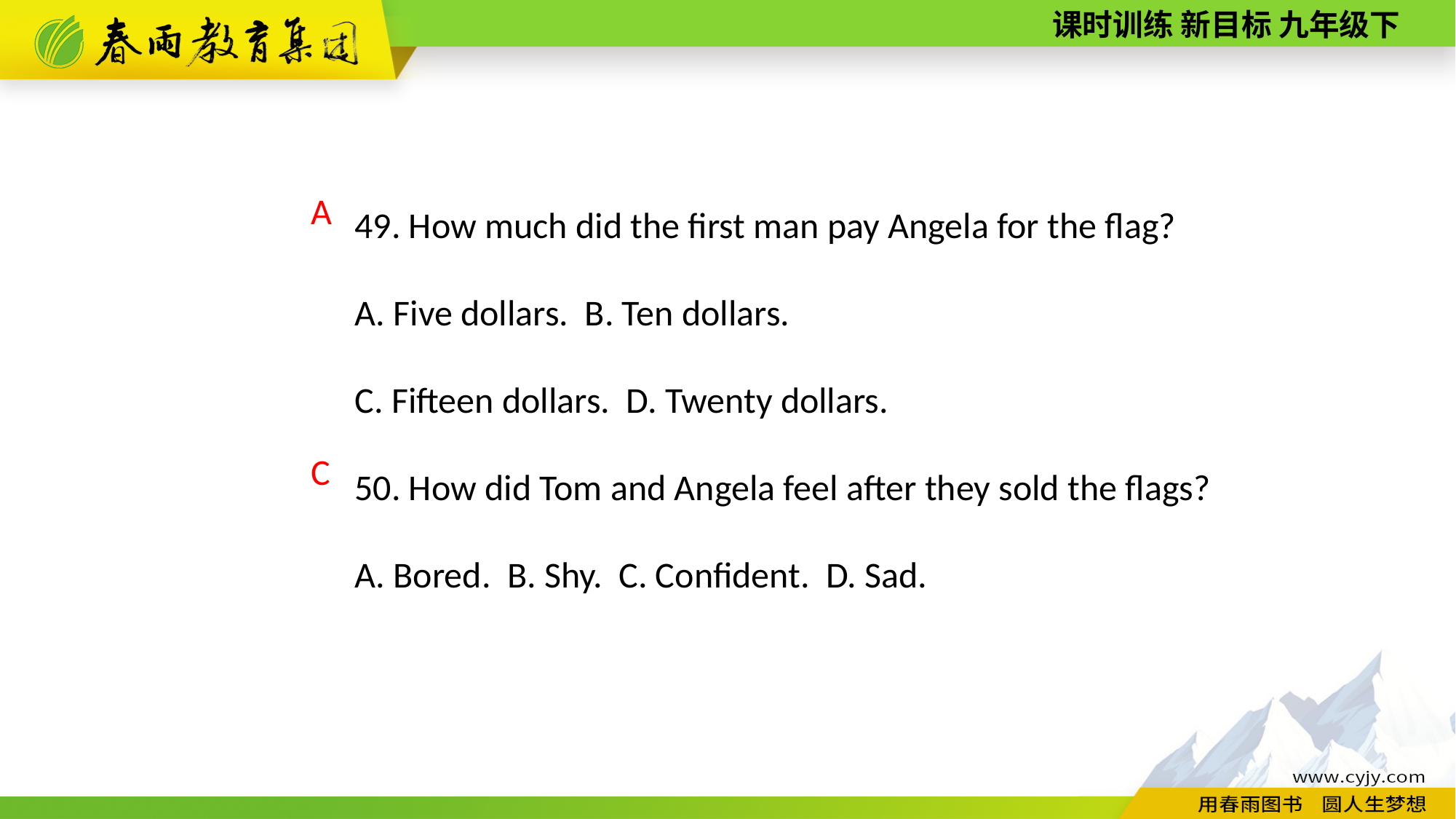

49. How much did the first man pay Angela for the flag?
A. Five dollars.  B. Ten dollars.
C. Fifteen dollars.  D. Twenty dollars.
50. How did Tom and Angela feel after they sold the flags?
A. Bored.  B. Shy.  C. Confident.  D. Sad.
A
C